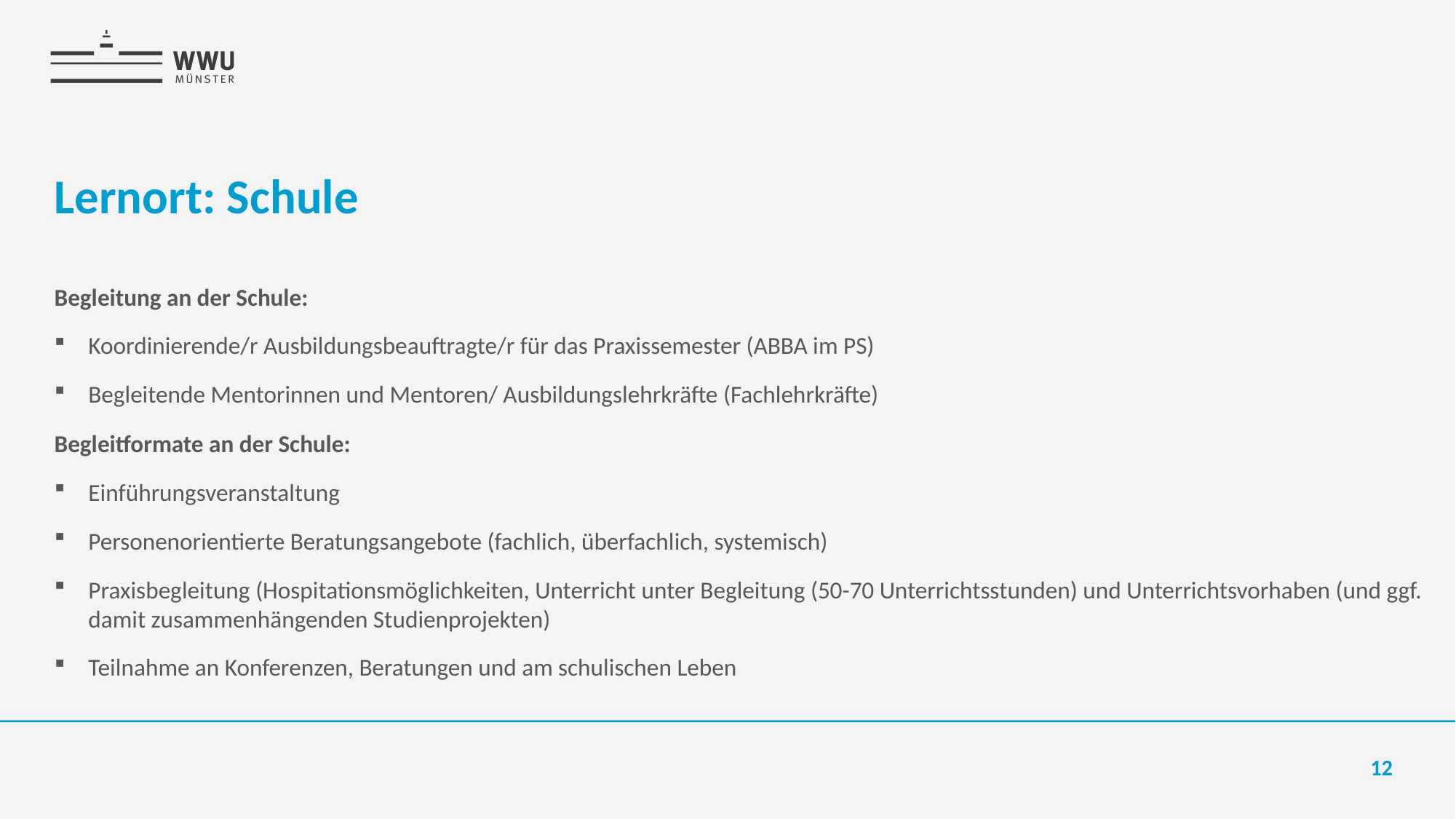

# Lernort: Schule
Begleitung an der Schule:
Koordinierende/r Ausbildungsbeauftragte/r für das Praxissemester (ABBA im PS)
Begleitende Mentorinnen und Mentoren/ Ausbildungslehrkräfte (Fachlehrkräfte)
Begleitformate an der Schule:
Einführungsveranstaltung
Personenorientierte Beratungsangebote (fachlich, überfachlich, systemisch)
Praxisbegleitung (Hospitationsmöglichkeiten, Unterricht unter Begleitung (50-70 Unterrichtsstunden) und Unterrichtsvorhaben (und ggf. damit zusammenhängenden Studienprojekten)
Teilnahme an Konferenzen, Beratungen und am schulischen Leben
12